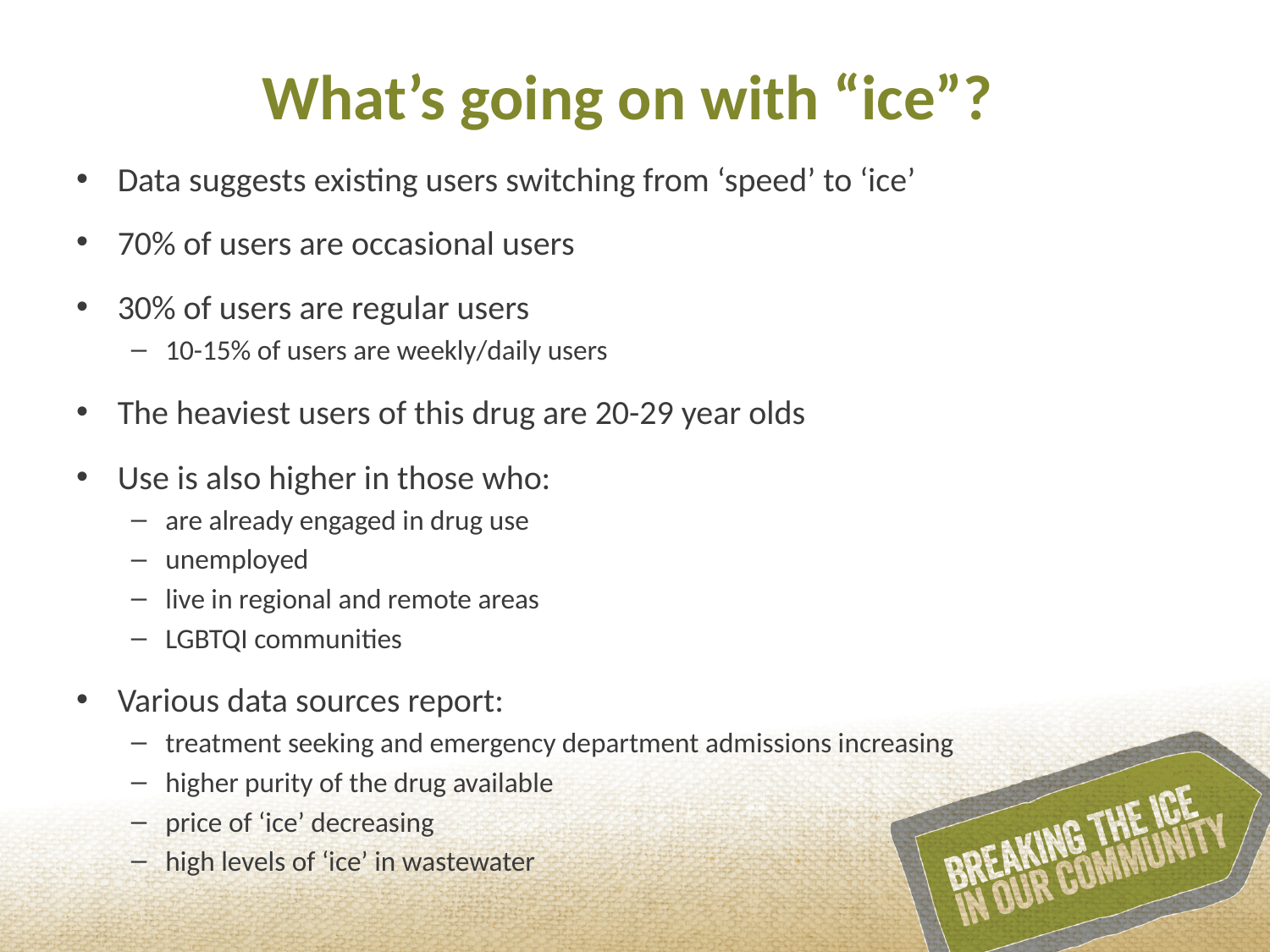

# What’s going on with “ice”?
Data suggests existing users switching from ‘speed’ to ‘ice’

70% of users are occasional users

30% of users are regular users
10-15% of users are weekly/daily users

The heaviest users of this drug are 20-29 year olds

Use is also higher in those who:
are already engaged in drug use
unemployed
live in regional and remote areas
LGBTQI communities

Various data sources report:
treatment seeking and emergency department admissions increasing
higher purity of the drug available
price of ‘ice’ decreasing
high levels of ‘ice’ in wastewater